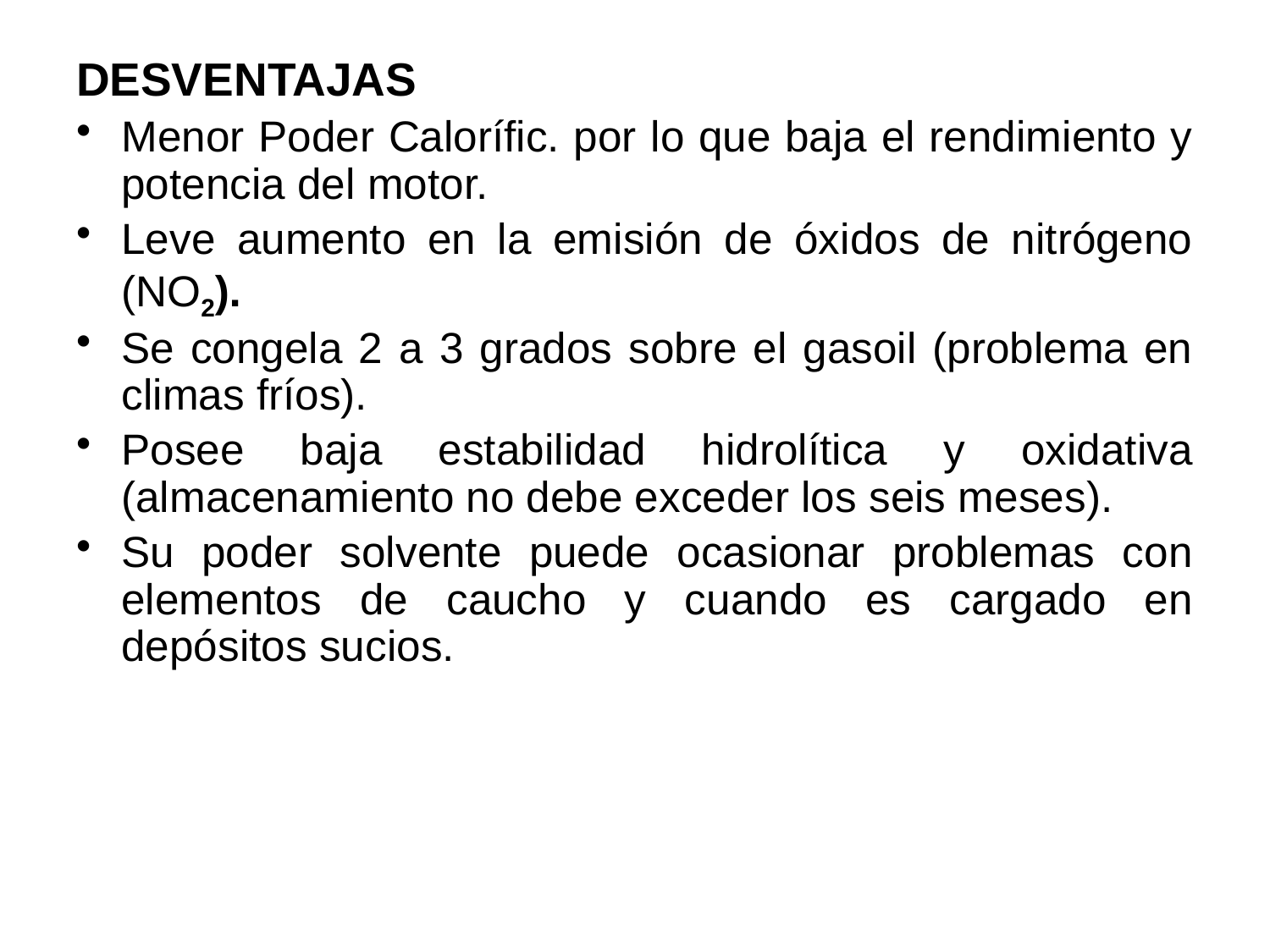

DESVENTAJAS
Menor Poder Calorífic. por lo que baja el rendimiento y potencia del motor.
Leve aumento en la emisión de óxidos de nitrógeno (NO2).
Se congela 2 a 3 grados sobre el gasoil (problema en climas fríos).
Posee baja estabilidad hidrolítica y oxidativa (almacenamiento no debe exceder los seis meses).
Su poder solvente puede ocasionar problemas con elementos de caucho y cuando es cargado en depósitos sucios.